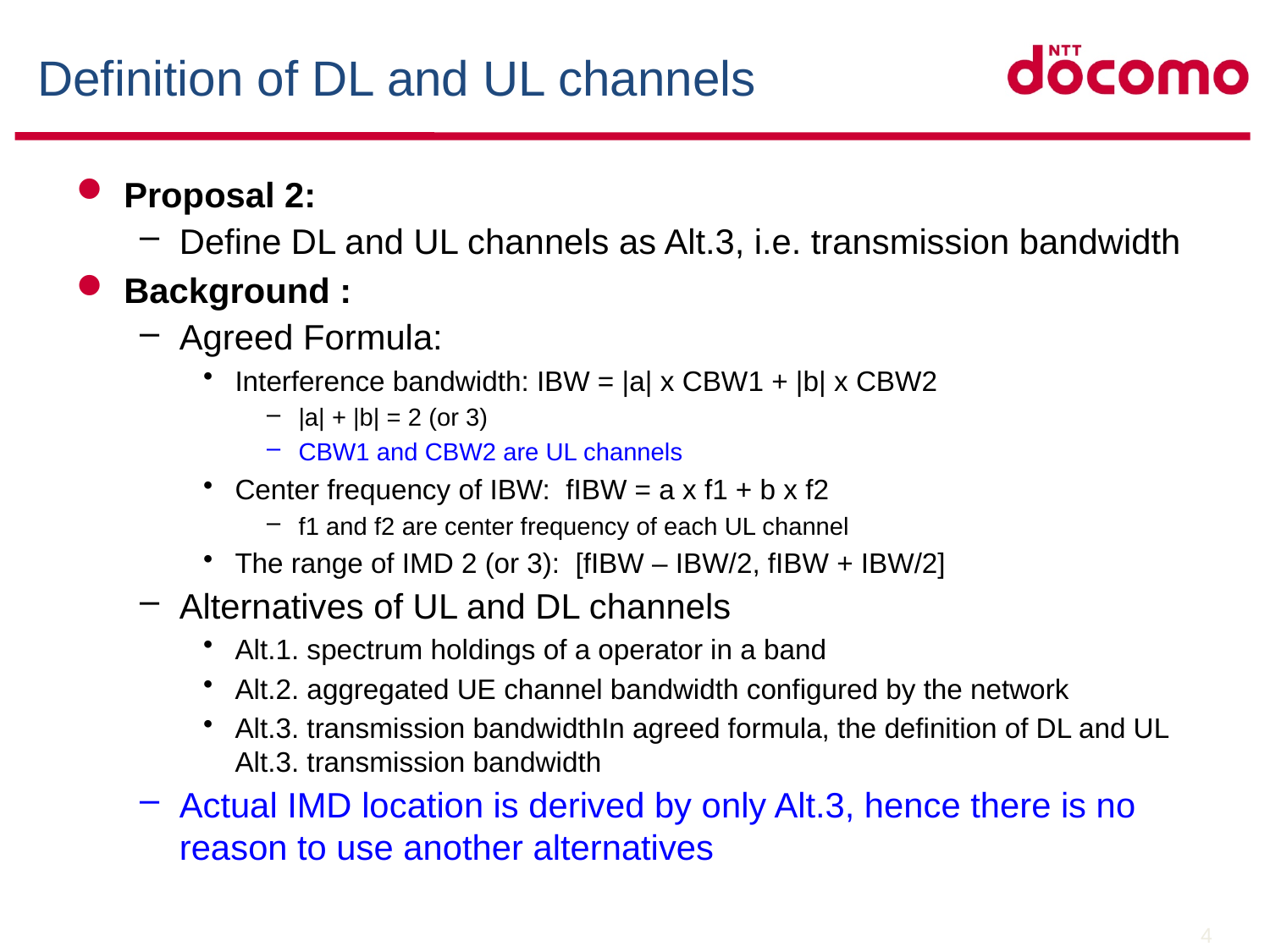

# Definition of DL and UL channels
Proposal 2:
Define DL and UL channels as Alt.3, i.e. transmission bandwidth
Background :
Agreed Formula:
Interference bandwidth: IBW = |a| x CBW1 + |b| x CBW2
|a| + |b| = 2 (or 3)
CBW1 and CBW2 are UL channels
Center frequency of IBW:  fIBW = a x f1 + b x f2
f1 and f2 are center frequency of each UL channel
The range of IMD 2 (or 3):  [fIBW – IBW/2, fIBW + IBW/2]
Alternatives of UL and DL channels
Alt.1. spectrum holdings of a operator in a band
Alt.2. aggregated UE channel bandwidth configured by the network
Alt.3. transmission bandwidthIn agreed formula, the definition of DL and UL Alt.3. transmission bandwidth
Actual IMD location is derived by only Alt.3, hence there is no reason to use another alternatives